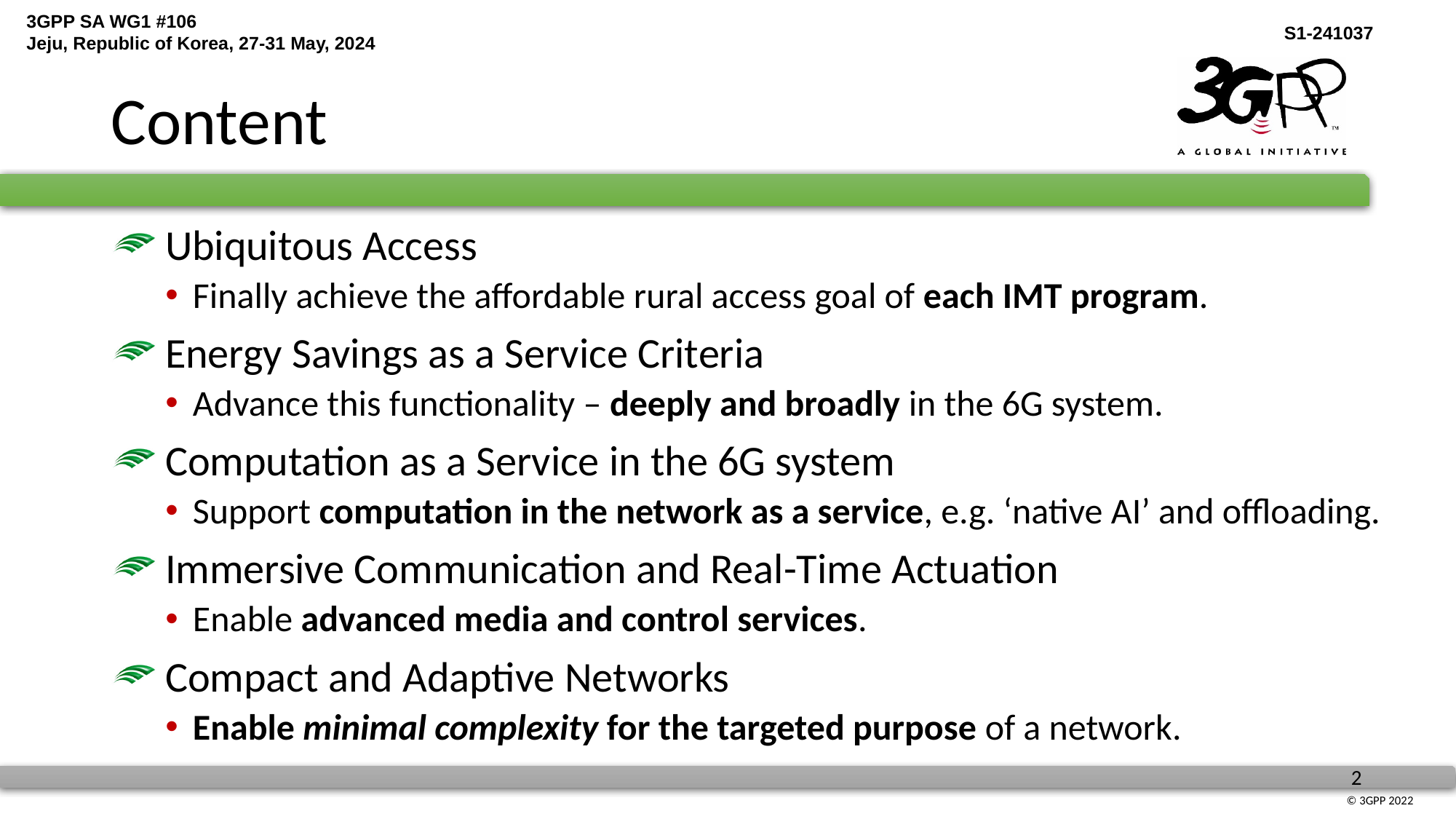

# Content
 Ubiquitous Access
Finally achieve the affordable rural access goal of each IMT program.
 Energy Savings as a Service Criteria
Advance this functionality – deeply and broadly in the 6G system.
 Computation as a Service in the 6G system
Support computation in the network as a service, e.g. ‘native AI’ and offloading.
 Immersive Communication and Real-Time Actuation
Enable advanced media and control services.
 Compact and Adaptive Networks
Enable minimal complexity for the targeted purpose of a network.